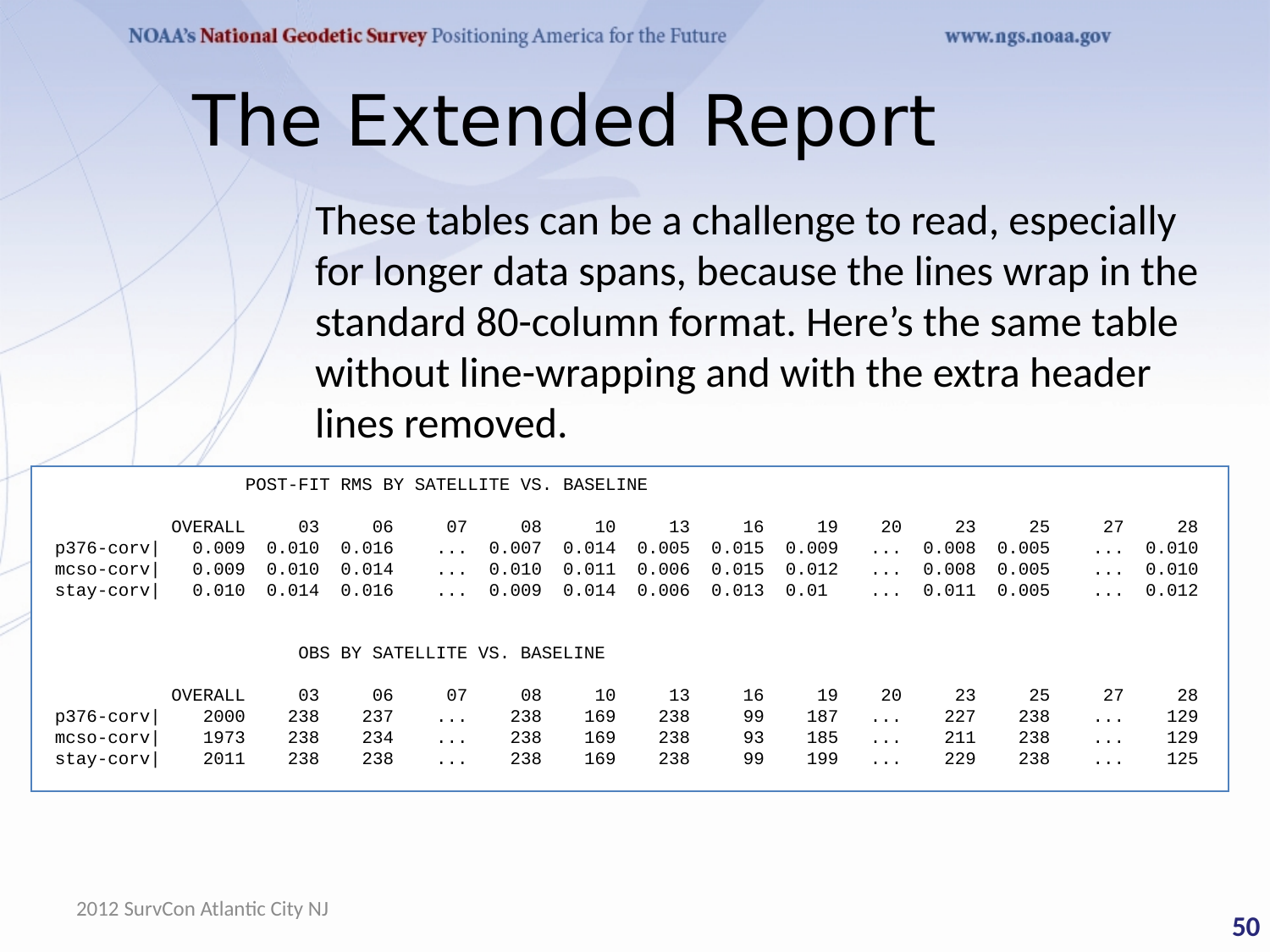

# The Extended Report
These tables can be a challenge to read, especially for longer data spans, because the lines wrap in the standard 80-column format. Here’s the same table without line-wrapping and with the extra header lines removed.
                   POST-FIT RMS BY SATELLITE VS. BASELINE

            OVERALL     03     06     07     08     10     13     16     19    20     23     25     27     28
 p376-corv|   0.009  0.010  0.016    ...  0.007  0.014  0.005  0.015  0.009   ...  0.008  0.005    ...  0.010
 mcso-corv|   0.009  0.010  0.014    ...  0.010  0.011  0.006  0.015  0.012   ...  0.008  0.005    ...  0.010
 stay-corv|   0.010  0.014  0.016    ...  0.009  0.014  0.006  0.013  0.01    ...  0.011  0.005    ...  0.012

                        OBS BY SATELLITE VS. BASELINE

            OVERALL     03     06     07     08     10     13     16     19    20     23     25     27     28
 p376-corv|    2000    238    237    ...    238    169    238     99    187   ...    227    238    ...    129
 mcso-corv|    1973    238    234    ...    238    169    238     93    185   ...    211    238    ...    129
 stay-corv|    2011    238    238    ...    238    169    238     99    199   ...    229    238    ...    125
2012 SurvCon Atlantic City NJ

 50